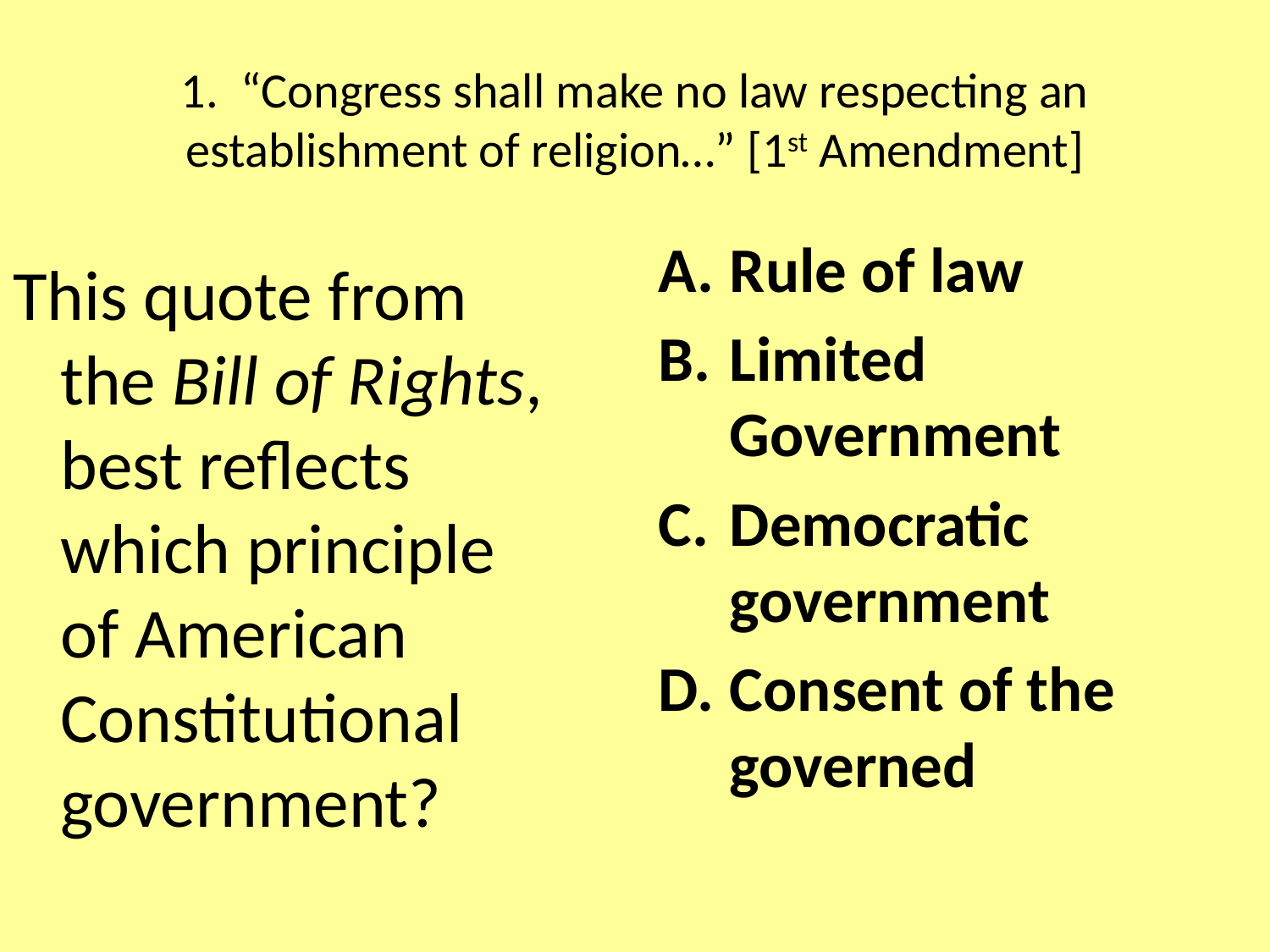

# 1.  “Congress shall make no law respecting an establishment of religion…” [1st Amendment]
Rule of law
Limited Government
Democratic government
Consent of the governed

This quote from the Bill of Rights, best reflects which principle of American Constitutional government?